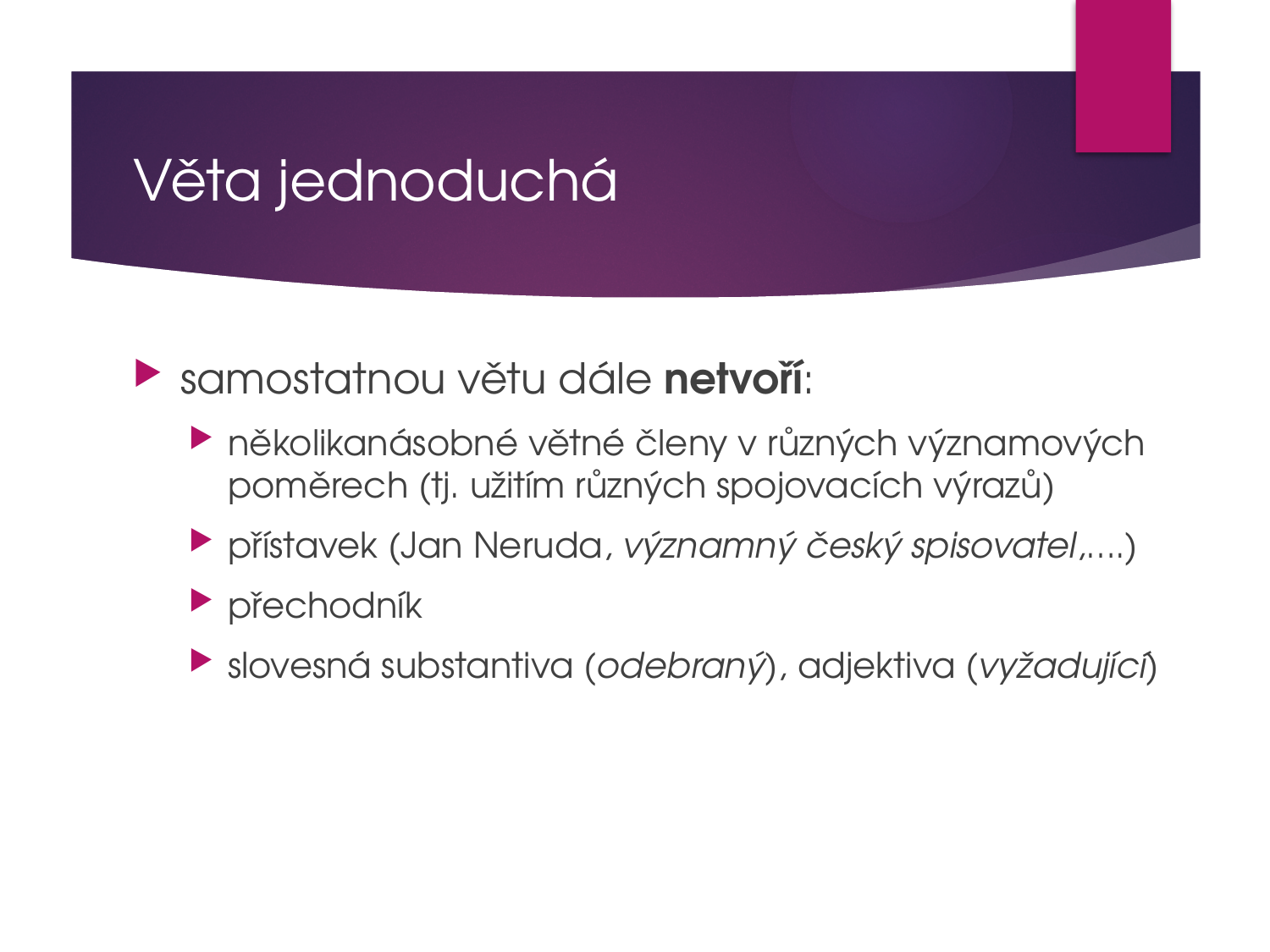

# Věta jednoduchá
samostatnou větu dále netvoří:
několikanásobné větné členy v různých významových poměrech (tj. užitím různých spojovacích výrazů)
přístavek (Jan Neruda, významný český spisovatel,….)
přechodník
slovesná substantiva (odebraný), adjektiva (vyžadující)